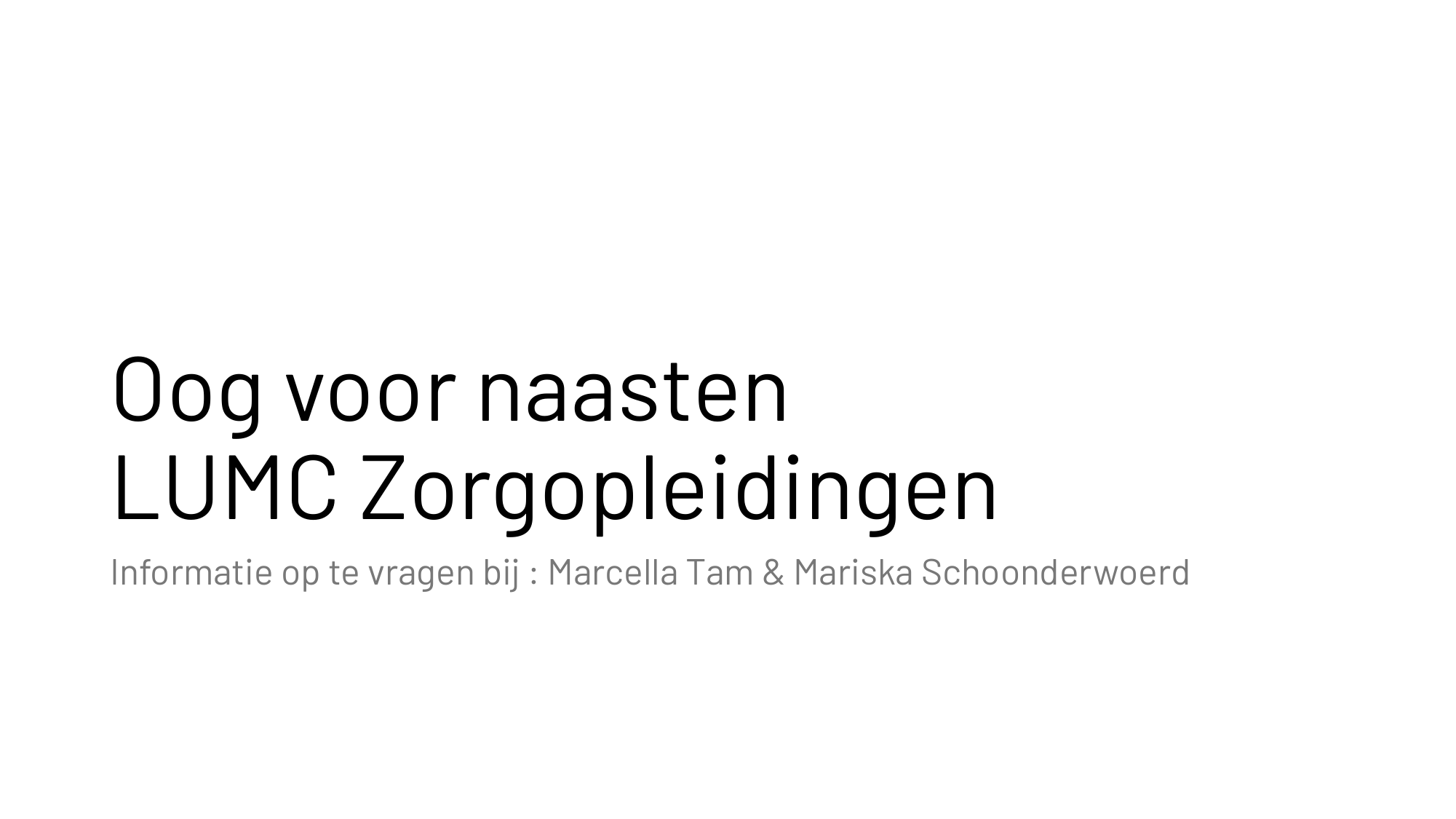

# Oog voor naasten LUMC Zorgopleidingen
Informatie op te vragen bij : Marcella Tam & Mariska Schoonderwoerd